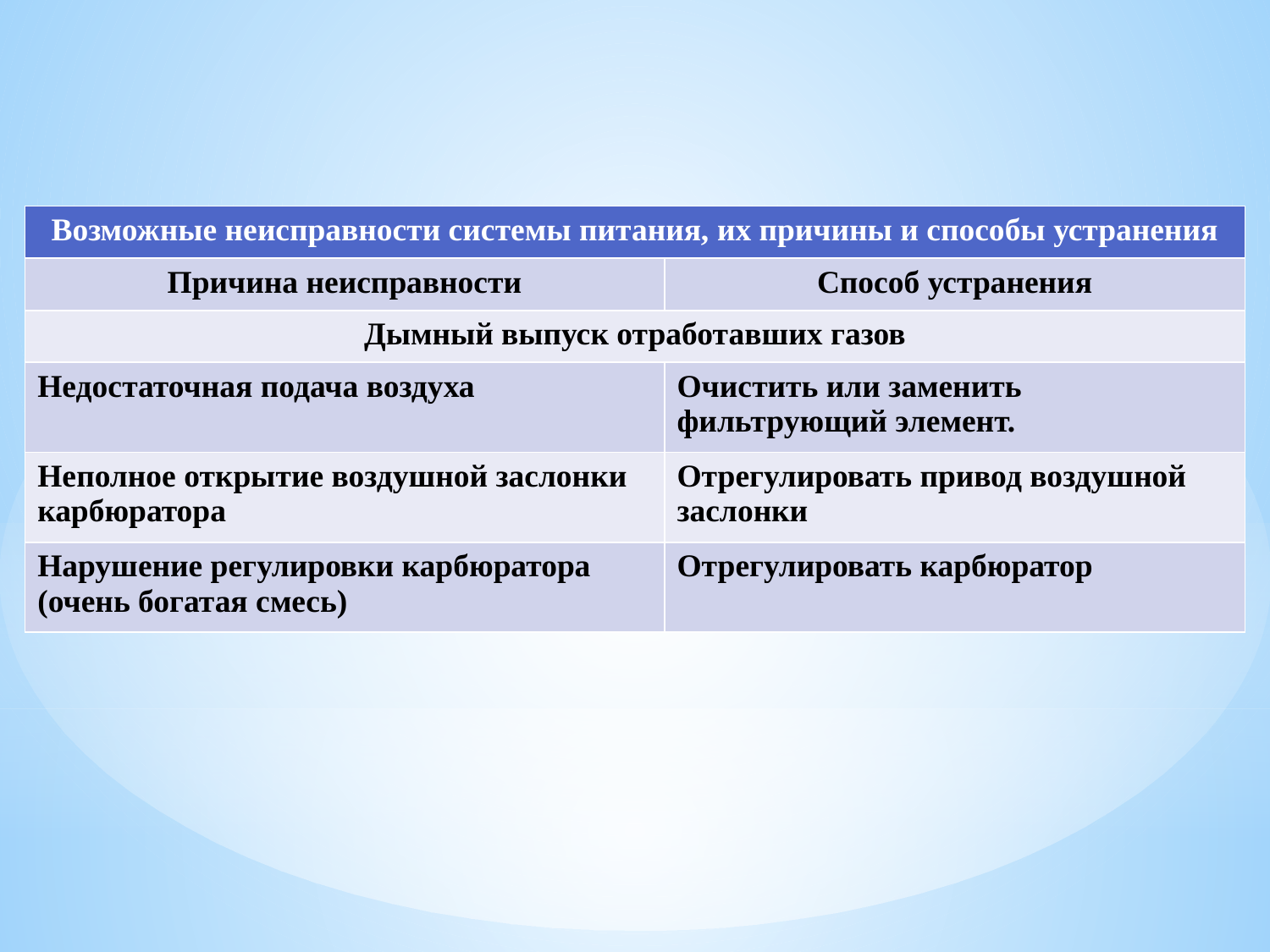

| Возможные неисправности системы питания, их причины и способы устранения |  |
| --- | --- |
| Причина неисправности | Способ устранения |
| Дымный выпуск отработавших газов |  |
| Недостаточная подача воздуха | Очистить или заменить фильтрующий элемент. |
| Неполное открытие воздушной заслонки карбюратора | Отрегулировать привод воздушной заслонки |
| Нарушение регулировки карбюратора (очень богатая смесь) | Отрегулировать карбюратор |